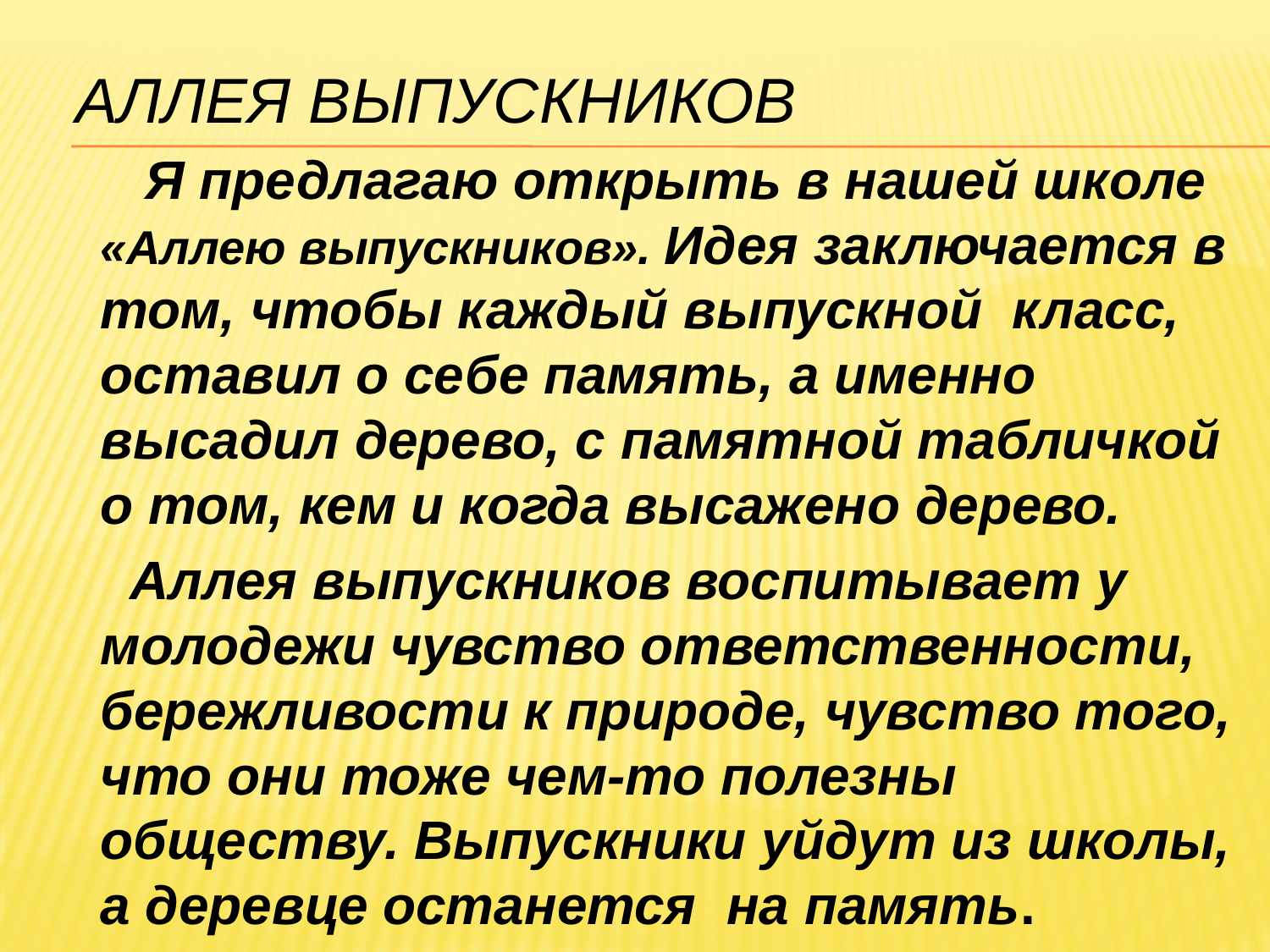

# Аллея выпускников
      Я предлагаю открыть в нашей школе «Аллею выпускников». Идея заключается в том, чтобы каждый выпускной  класс, оставил о себе память, а именно высадил дерево, с памятной табличкой о том, кем и когда высажено дерево.
     Аллея выпускников воспитывает у молодежи чувство ответственности, бережливости к природе, чувство того, что они тоже чем-то полезны обществу. Выпускники уйдут из школы, а деревце останется  на память.